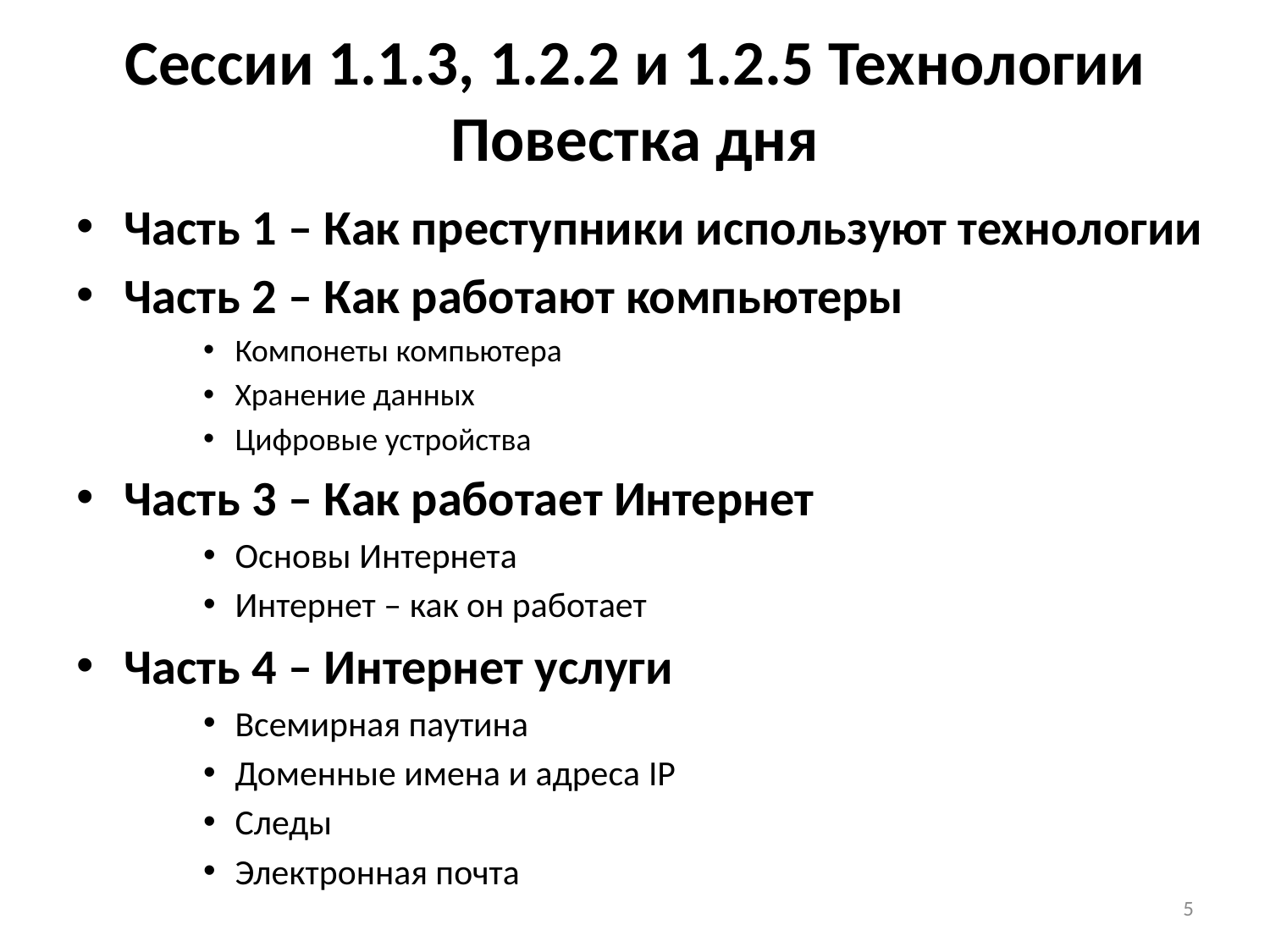

# Сессии 1.1.3, 1.2.2 и 1.2.5 Технологии Повестка дня
Часть 1 – Как преступники используют технологии
Часть 2 – Как работают компьютеры
Компонеты компьютера
Хранение данных
Цифровые устройства
Часть 3 – Как работает Интернет
Основы Интернета
Интернет – как он работает
Часть 4 – Интернет услуги
Всемирная паутина
Доменные имена и адреса IP
Следы
Электронная почта

5